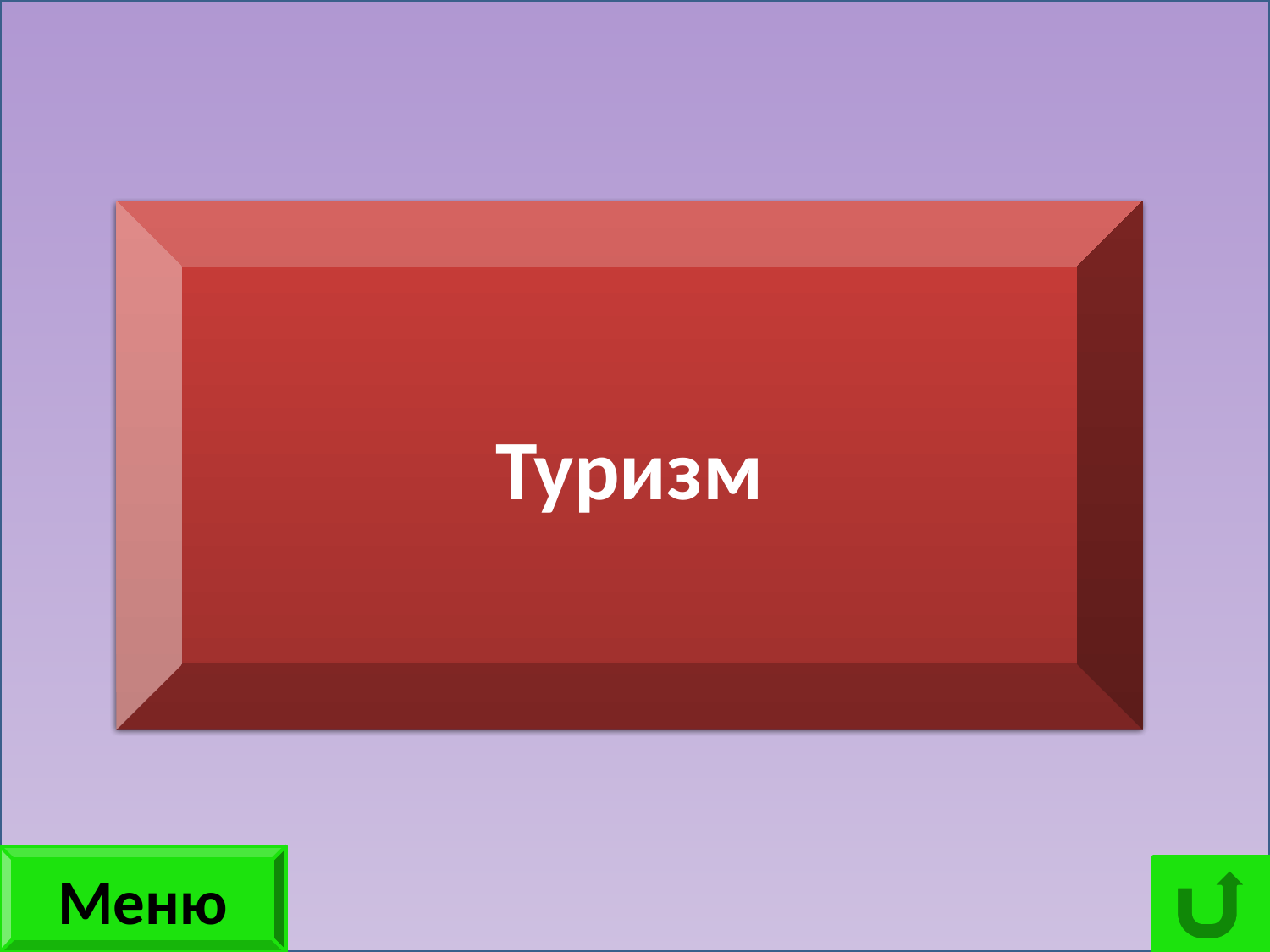

Как называется вид спорта, где ходят на природу по определенному маршруту?

Туризм
Меню